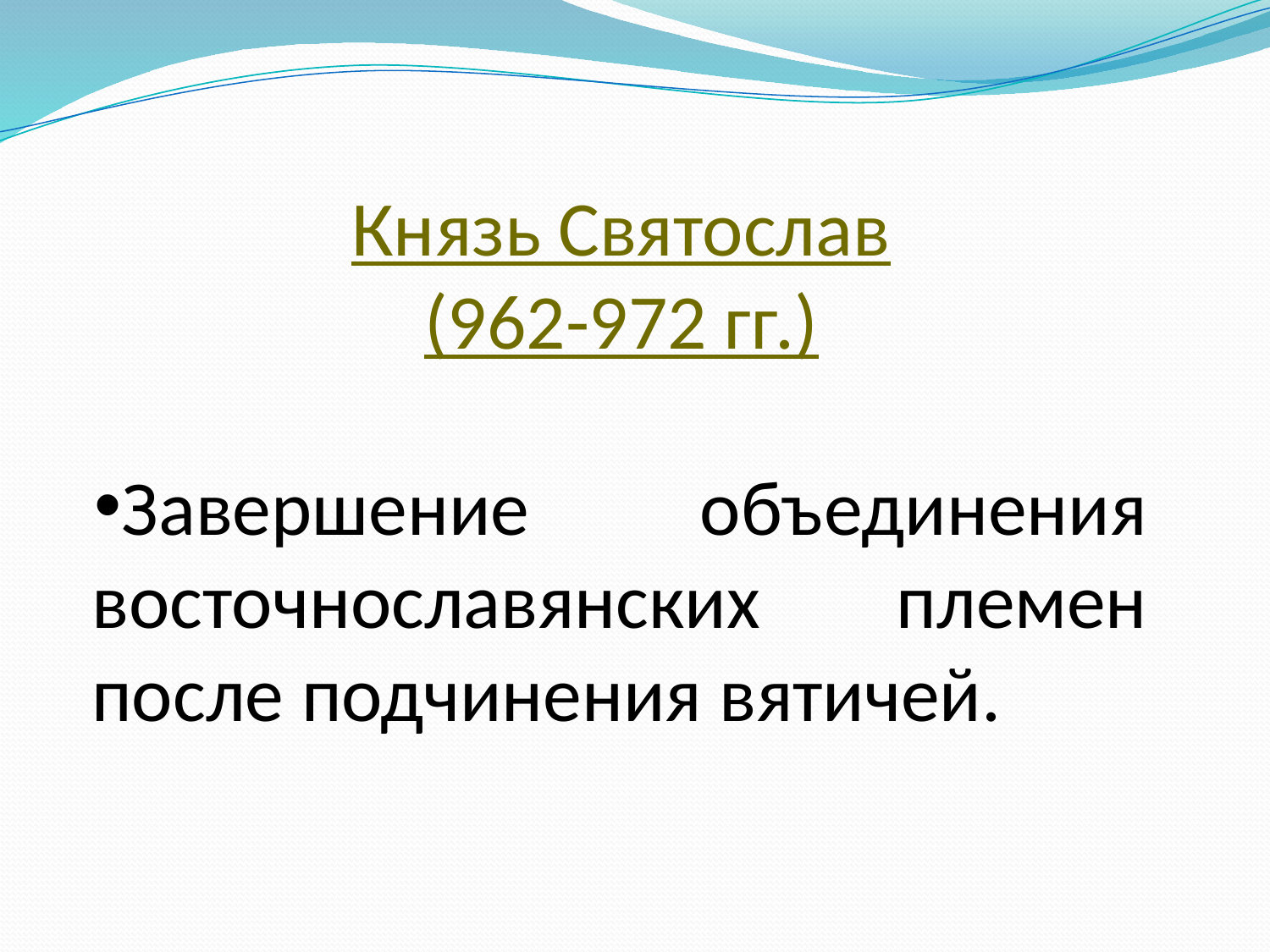

Князь Святослав
(962-972 гг.)

Завершение объединения восточнославянских племен после подчинения вятичей.